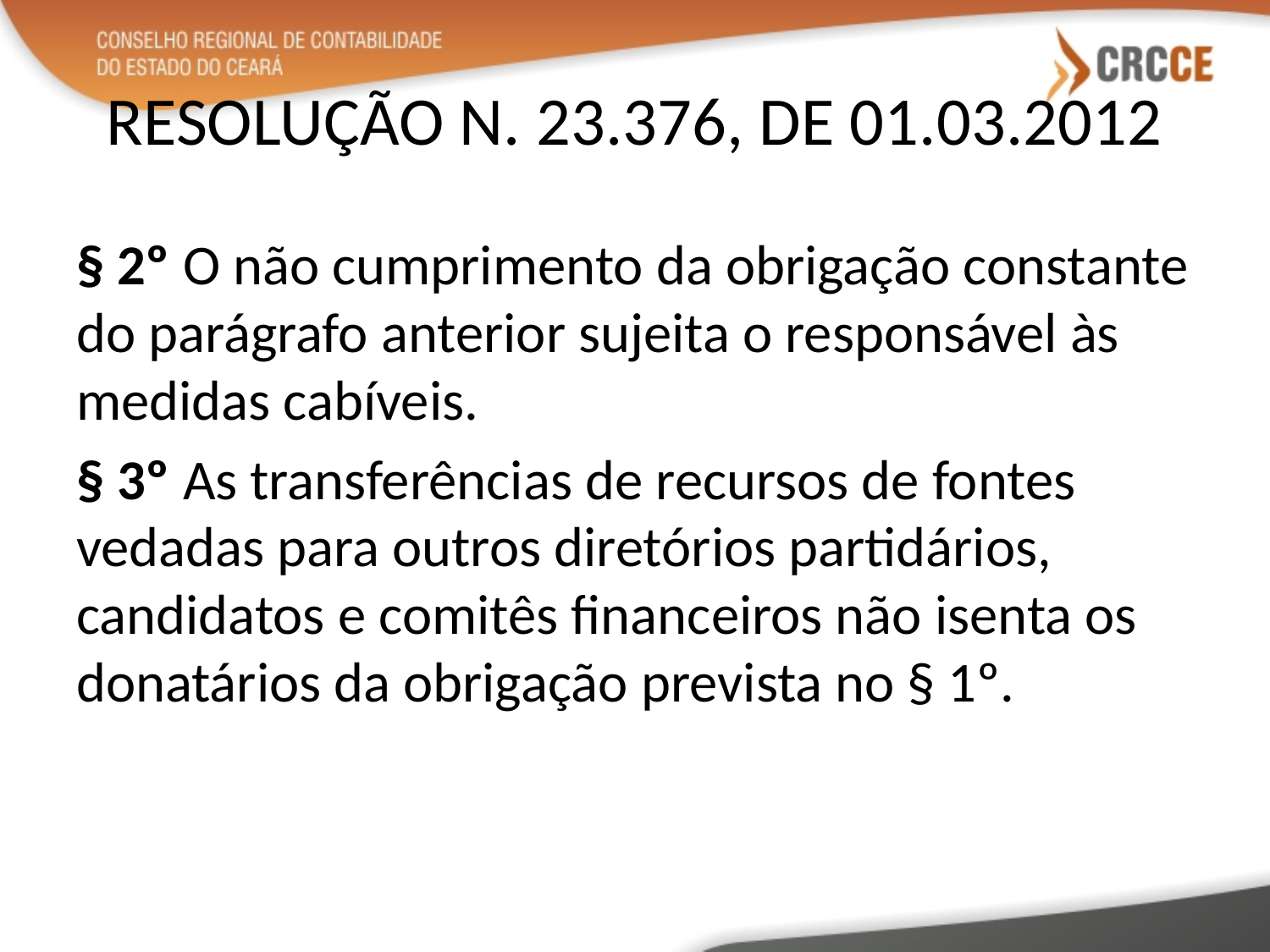

# RESOLUÇÃO N. 23.376, DE 01.03.2012
§ 2º O não cumprimento da obrigação constante do parágrafo anterior sujeita o responsável às medidas cabíveis.
§ 3º As transferências de recursos de fontes vedadas para outros diretórios partidários, candidatos e comitês financeiros não isenta os donatários da obrigação prevista no § 1º.